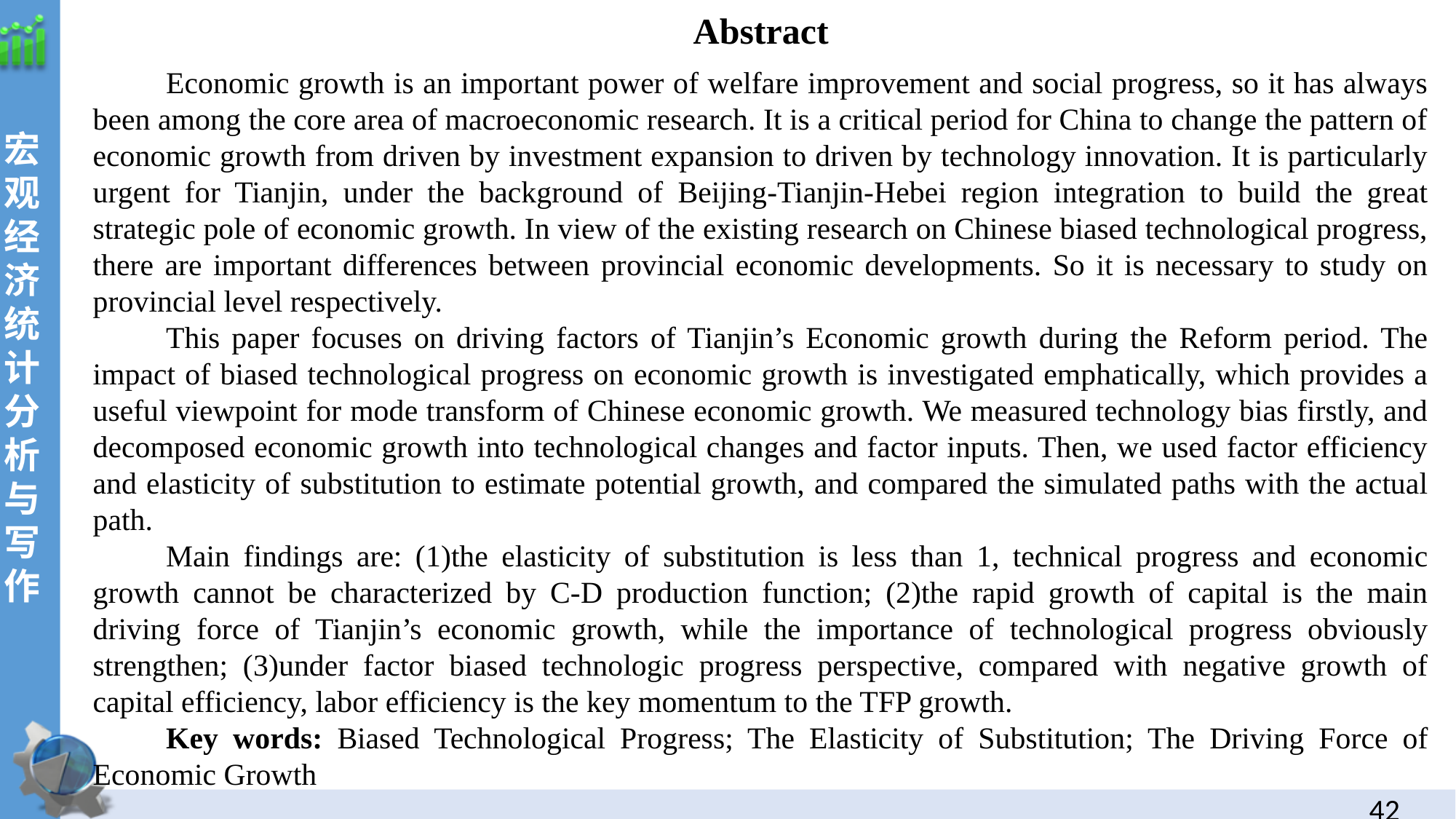

Abstract
Economic growth is an important power of welfare improvement and social progress, so it has always been among the core area of macroeconomic research. It is a critical period for China to change the pattern of economic growth from driven by investment expansion to driven by technology innovation. It is particularly urgent for Tianjin, under the background of Beijing-Tianjin-Hebei region integration to build the great strategic pole of economic growth. In view of the existing research on Chinese biased technological progress, there are important differences between provincial economic developments. So it is necessary to study on provincial level respectively.
This paper focuses on driving factors of Tianjin’s Economic growth during the Reform period. The impact of biased technological progress on economic growth is investigated emphatically, which provides a useful viewpoint for mode transform of Chinese economic growth. We measured technology bias firstly, and decomposed economic growth into technological changes and factor inputs. Then, we used factor efficiency and elasticity of substitution to estimate potential growth, and compared the simulated paths with the actual path.
Main findings are: (1)the elasticity of substitution is less than 1, technical progress and economic growth cannot be characterized by C-D production function; (2)the rapid growth of capital is the main driving force of Tianjin’s economic growth, while the importance of technological progress obviously strengthen; (3)under factor biased technologic progress perspective, compared with negative growth of capital efficiency, labor efficiency is the key momentum to the TFP growth.
Key words: Biased Technological Progress; The Elasticity of Substitution; The Driving Force of Economic Growth

42